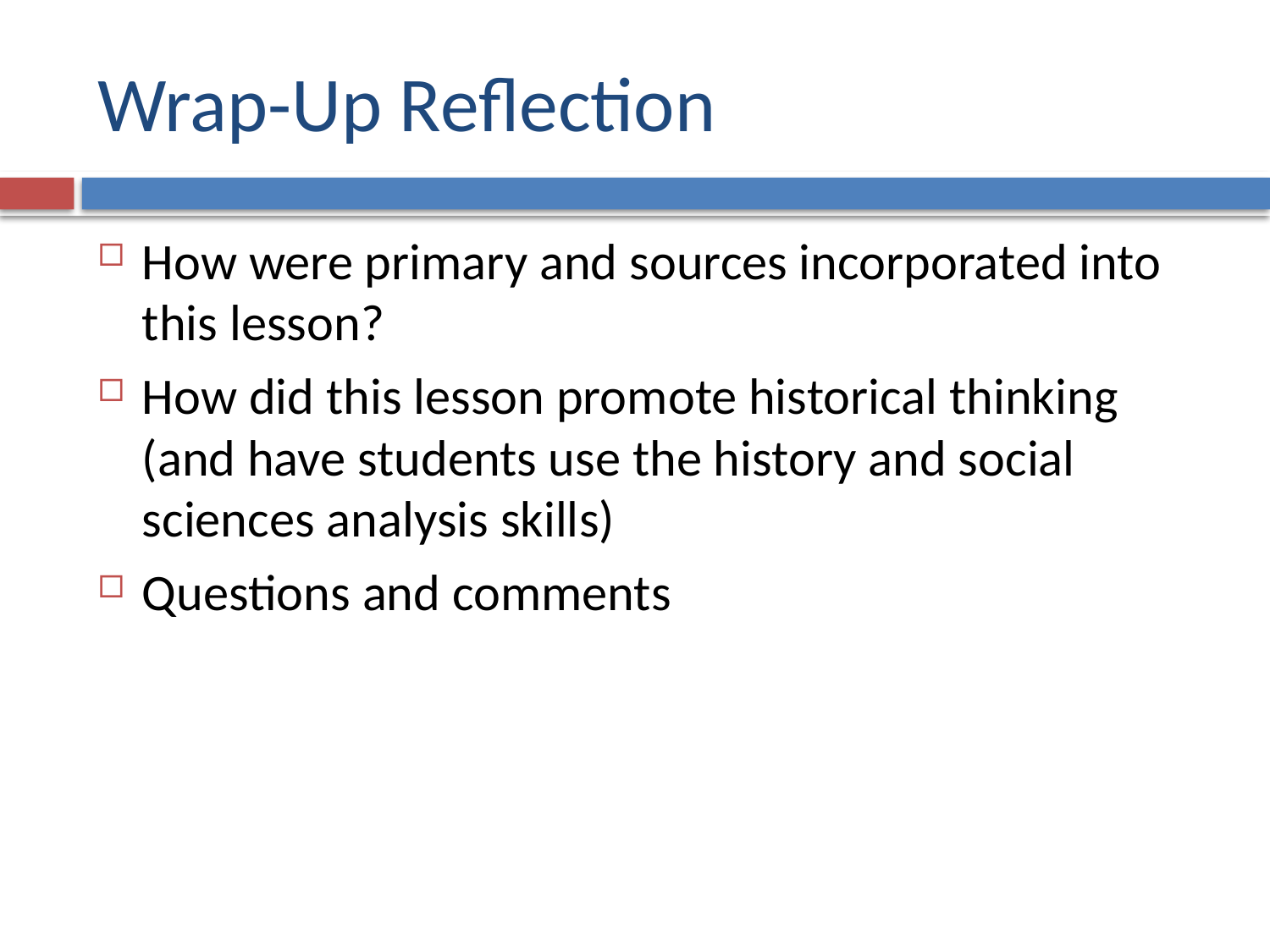

# Wrap-Up Reflection
How were primary and sources incorporated into this lesson?
How did this lesson promote historical thinking (and have students use the history and social sciences analysis skills)
Questions and comments